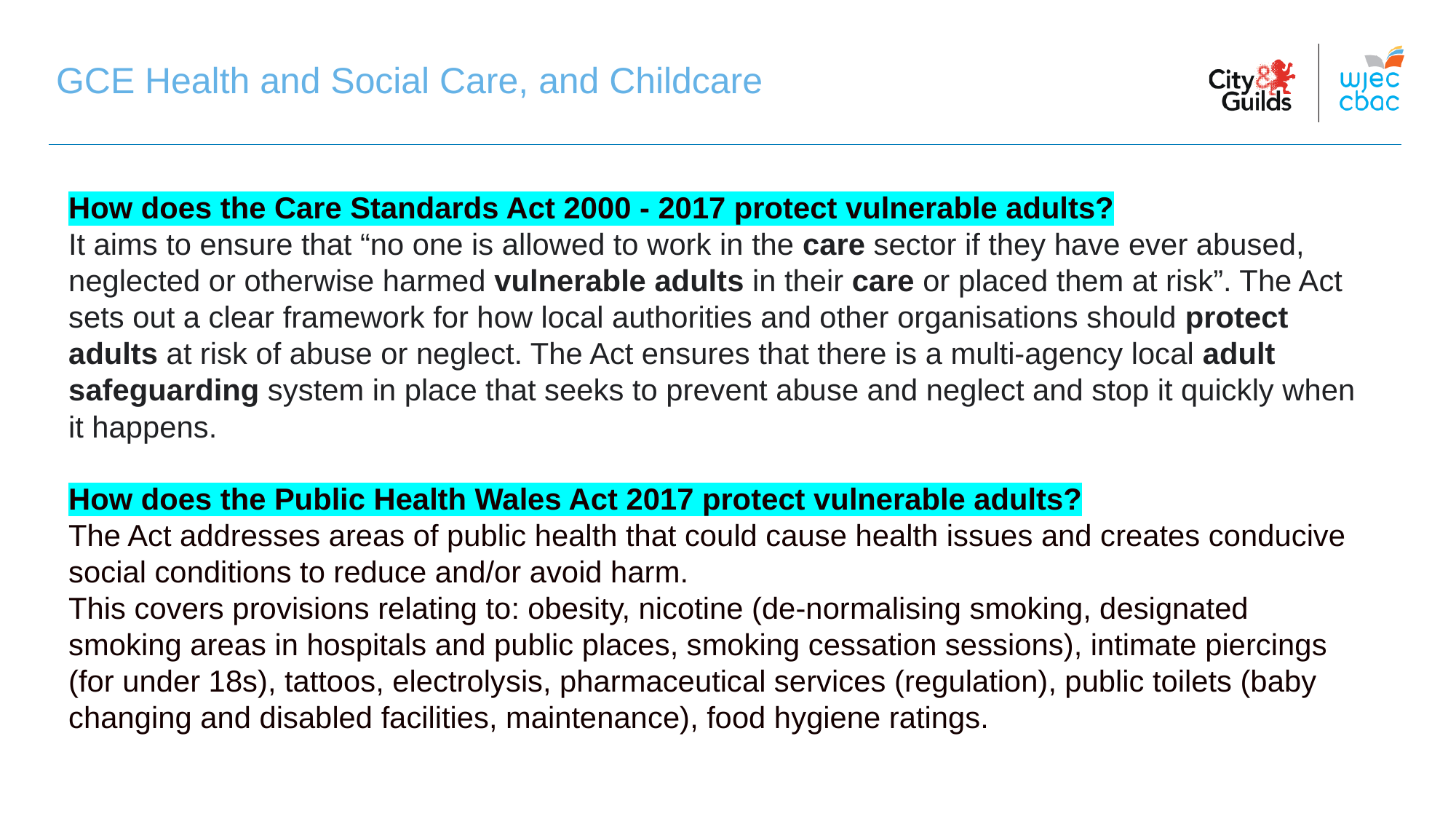

GCE Health and Social Care, and Childcare
How does the Care Standards Act 2000 - 2017 protect vulnerable adults?
It aims to ensure that “no one is allowed to work in the care sector if they have ever abused, neglected or otherwise harmed vulnerable adults in their care or placed them at risk”. The Act sets out a clear framework for how local authorities and other organisations should protect adults at risk of abuse or neglect. The Act ensures that there is a multi-agency local adult safeguarding system in place that seeks to prevent abuse and neglect and stop it quickly when it happens.
How does the Public Health Wales Act 2017 protect vulnerable adults?
The Act addresses areas of public health that could cause health issues and creates conducive social conditions to reduce and/or avoid harm.
This covers provisions relating to: obesity, nicotine (de-normalising smoking, designated smoking areas in hospitals and public places, smoking cessation sessions), intimate piercings (for under 18s), tattoos, electrolysis, pharmaceutical services (regulation), public toilets (baby changing and disabled facilities, maintenance), food hygiene ratings.